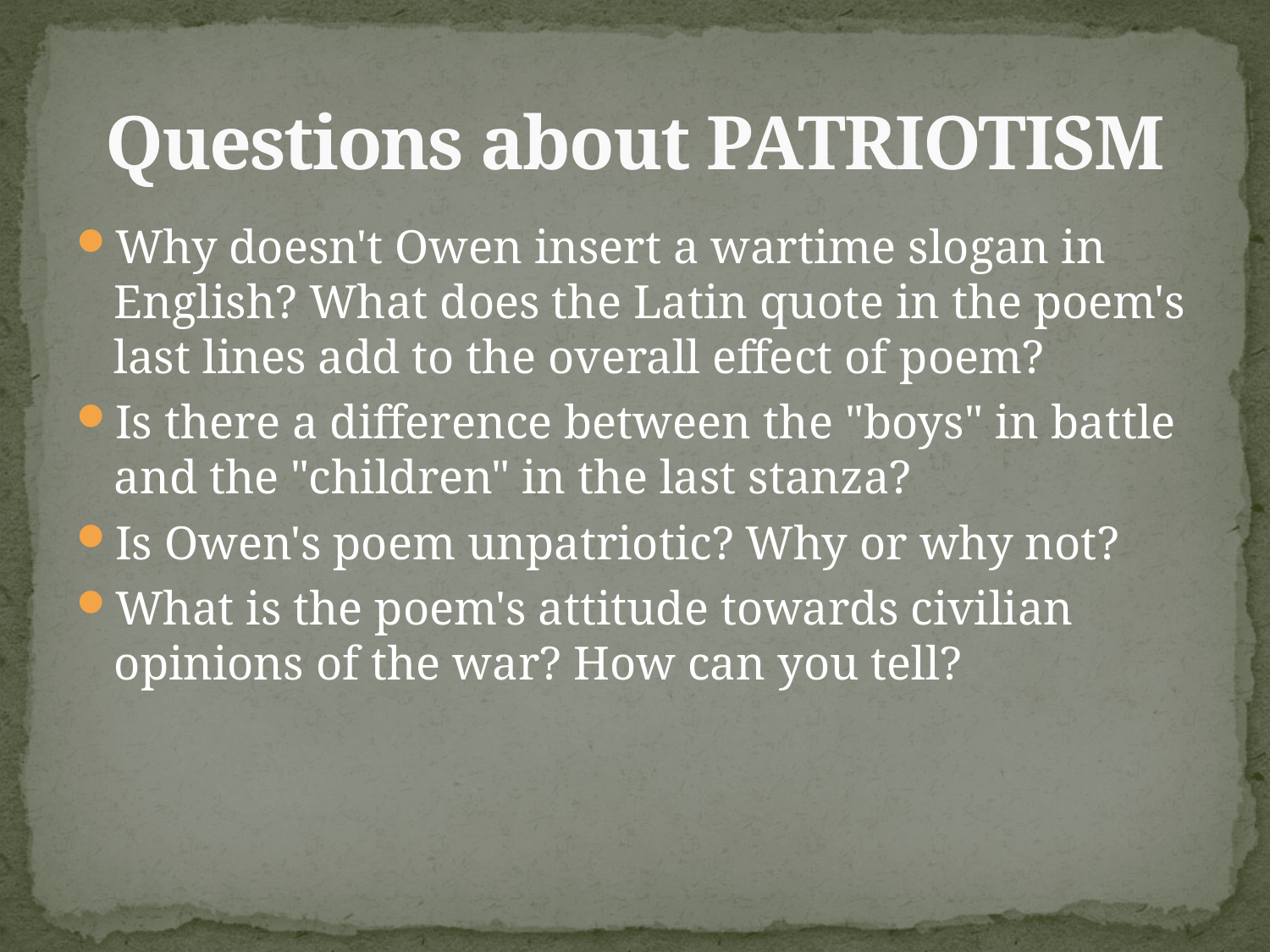

# Questions about PATRIOTISM
Why doesn't Owen insert a wartime slogan in English? What does the Latin quote in the poem's last lines add to the overall effect of poem?
Is there a difference between the "boys" in battle and the "children" in the last stanza?
Is Owen's poem unpatriotic? Why or why not?
What is the poem's attitude towards civilian opinions of the war? How can you tell?